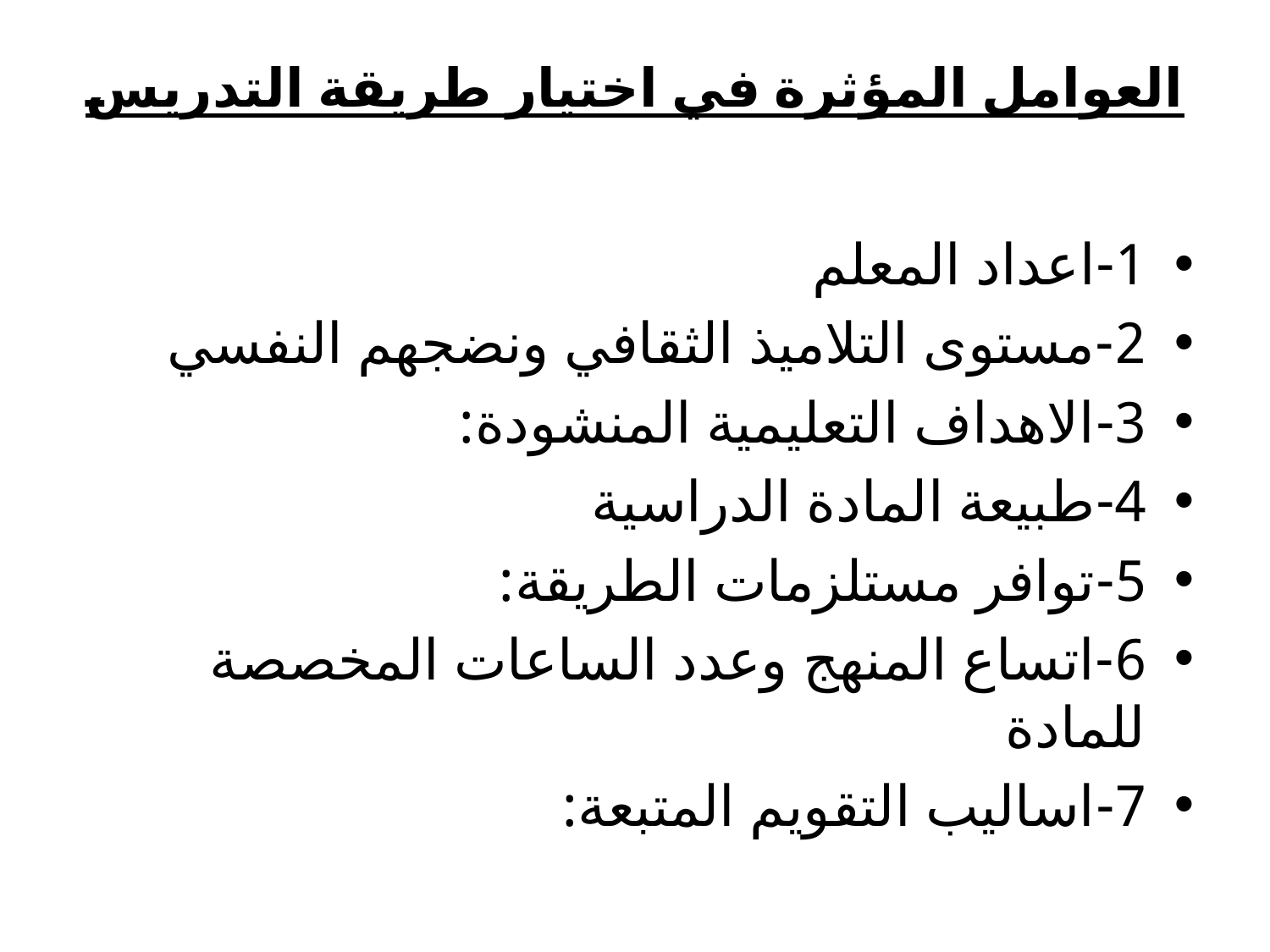

# العوامل المؤثرة في اختيار طريقة التدريس
1-اعداد المعلم
2-مستوى التلاميذ الثقافي ونضجهم النفسي
3-الاهداف التعليمية المنشودة:
4-طبيعة المادة الدراسية
5-توافر مستلزمات الطريقة:
6-اتساع المنهج وعدد الساعات المخصصة للمادة
7-اساليب التقويم المتبعة: